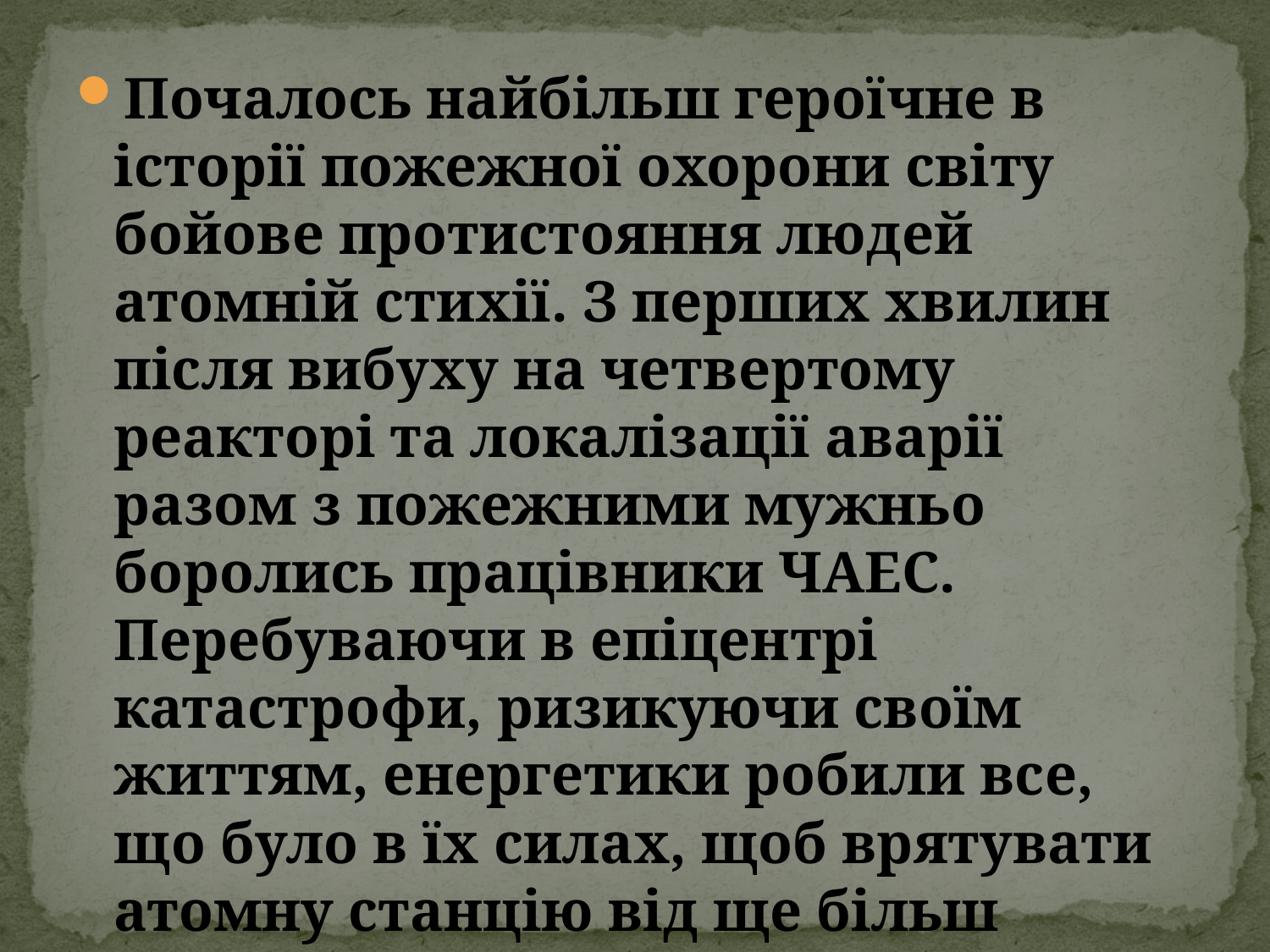

#
Почалось найбільш героїчне в історії пожежної охорони світу бойове протистояння людей атомній стихії. З перших хвилин після вибуху на четвертому реакторі та локалізації аварії разом з пожежними мужньо боролись працівники ЧАЕС. Перебуваючи в епіцентрі катастрофи, ризикуючи своїм життям, енергетики робили все, що було в їх силах, щоб врятувати атомну станцію від ще більш небезпечних руйнувань.